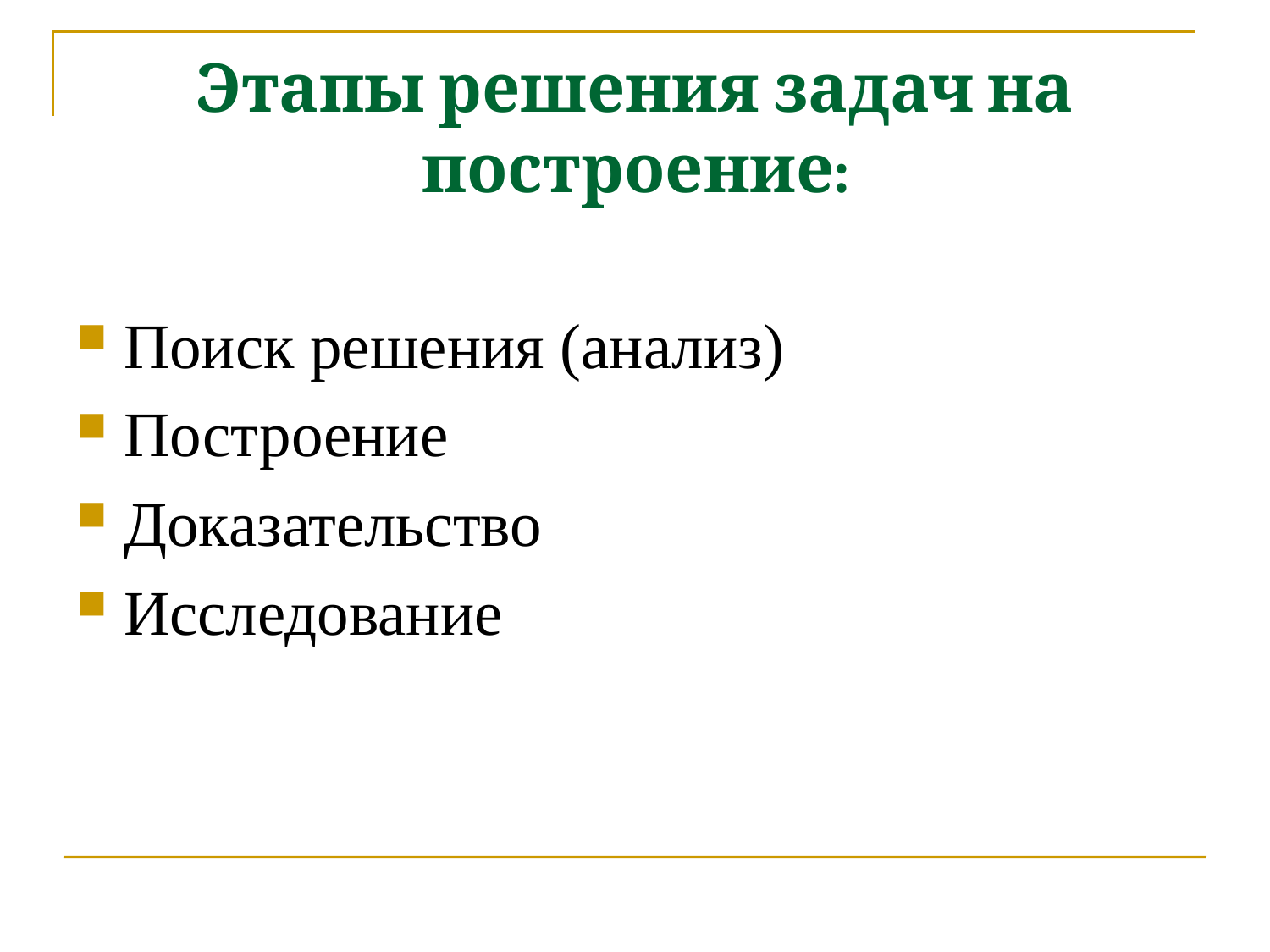

# Этапы решения задач на построение:

Поиск решения (анализ)
Построение
Доказательство
Исследование